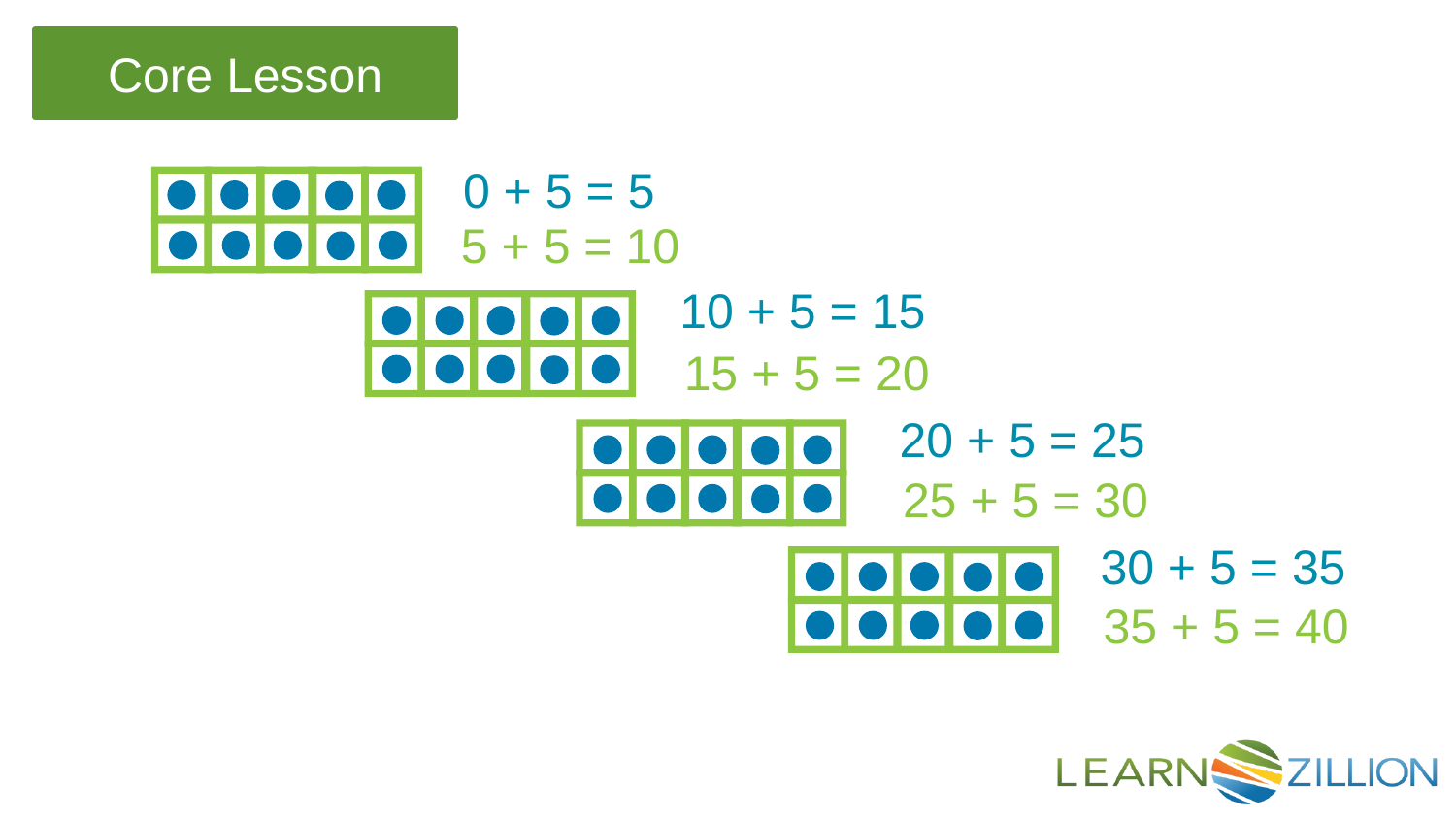

0 + 5 = 5

5 + 5 = 10

10 + 5 = 15

15 + 5 = 20

20 + 5 = 25

25 + 5 = 30

30 + 5 = 35

35 + 5 = 40